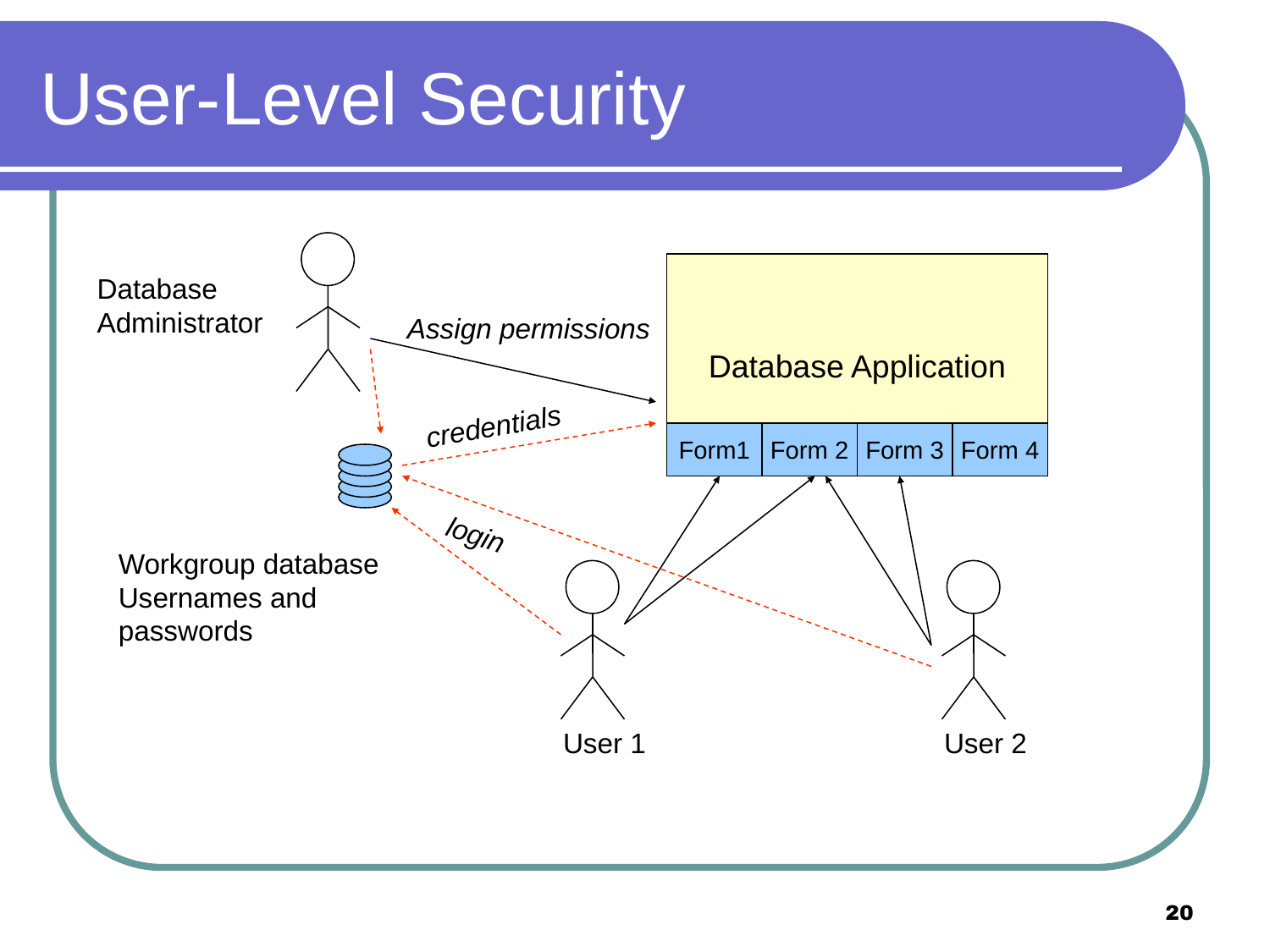

# User-Level Security

Database Application
Database Administrator
Assign permissions

credentials

Form1
Form 2
Form 3
Form 4

login
Workgroup database
Usernames and passwords

User 1
User 2
20